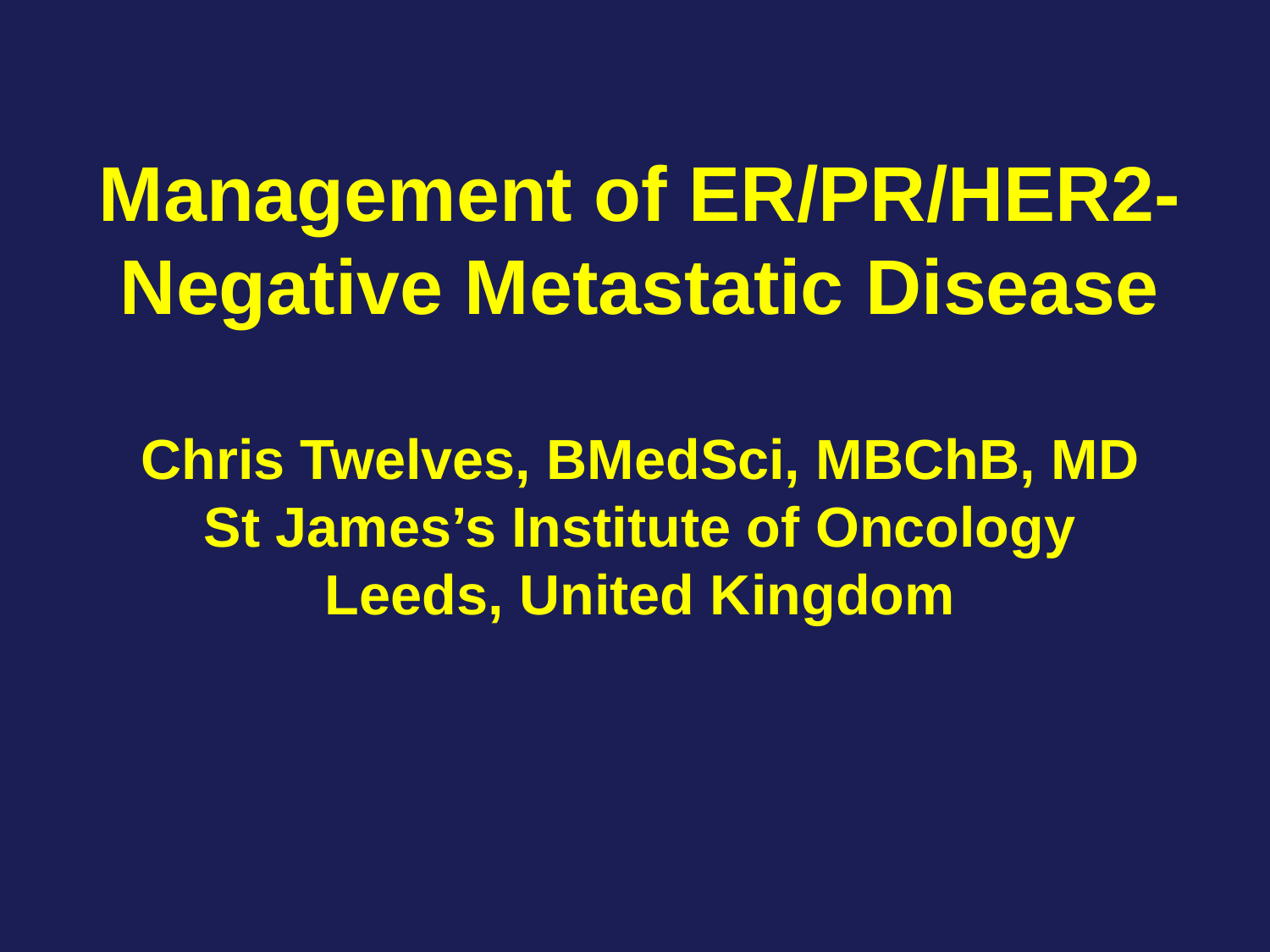

# Management of ER/PR/HER2-Negative Metastatic Disease Chris Twelves, BMedSci, MBChB, MD St James’s Institute of Oncology Leeds, United Kingdom